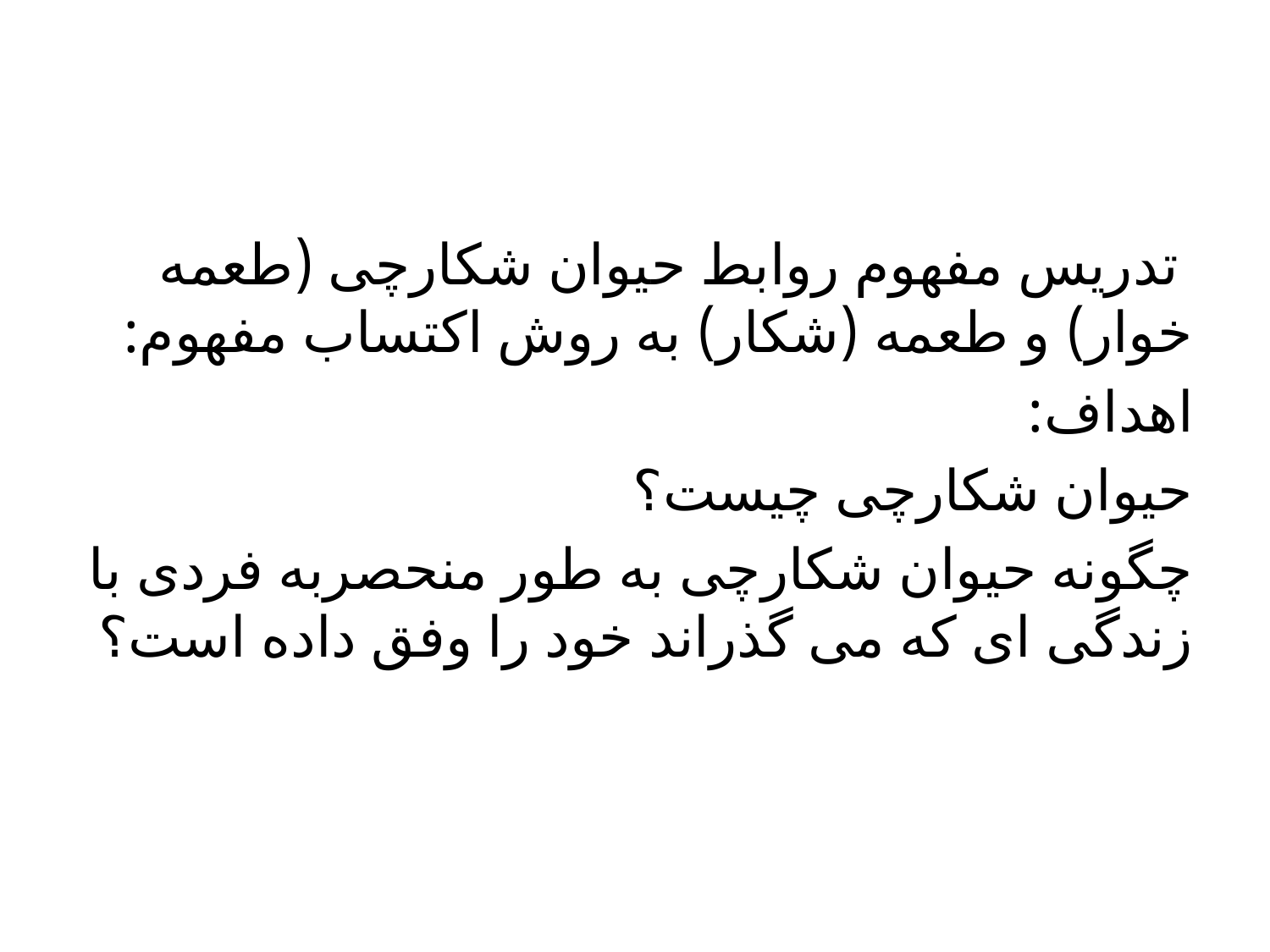

#
 تدریس مفهوم روابط حیوان شکارچی (طعمه خوار) و طعمه (شکار) به روش اکتساب مفهوم:
اهداف:
حیوان شکارچی چیست؟
چگونه حیوان شکارچی به طور منحصربه فردی با زندگی ای که می گذراند خود را وفق داده است؟